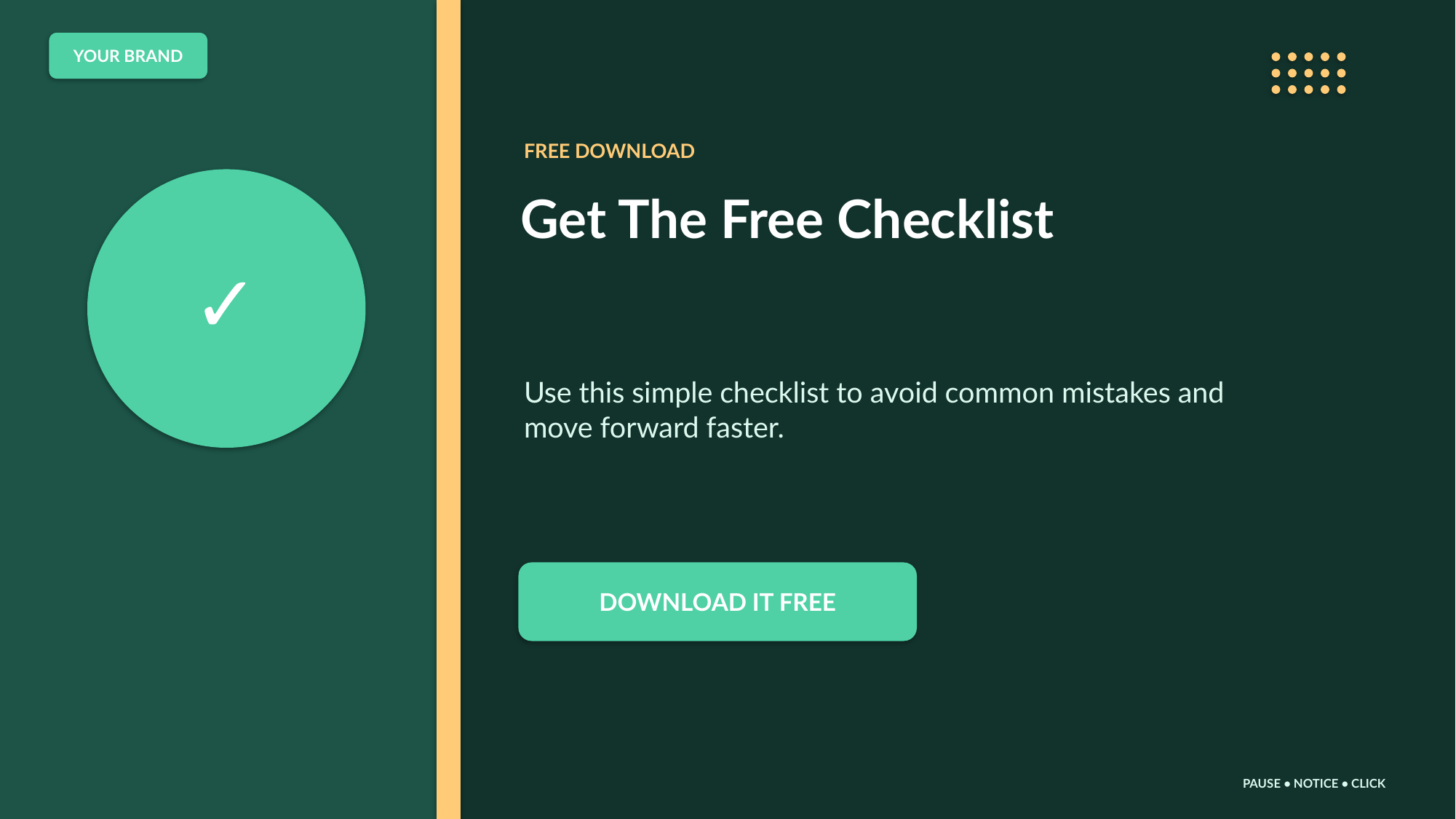

YOUR BRAND

FREE DOWNLOAD

Get The Free Checklist
✓
Use this simple checklist to avoid common mistakes and move forward faster.

DOWNLOAD IT FREE
PAUSE • NOTICE • CLICK